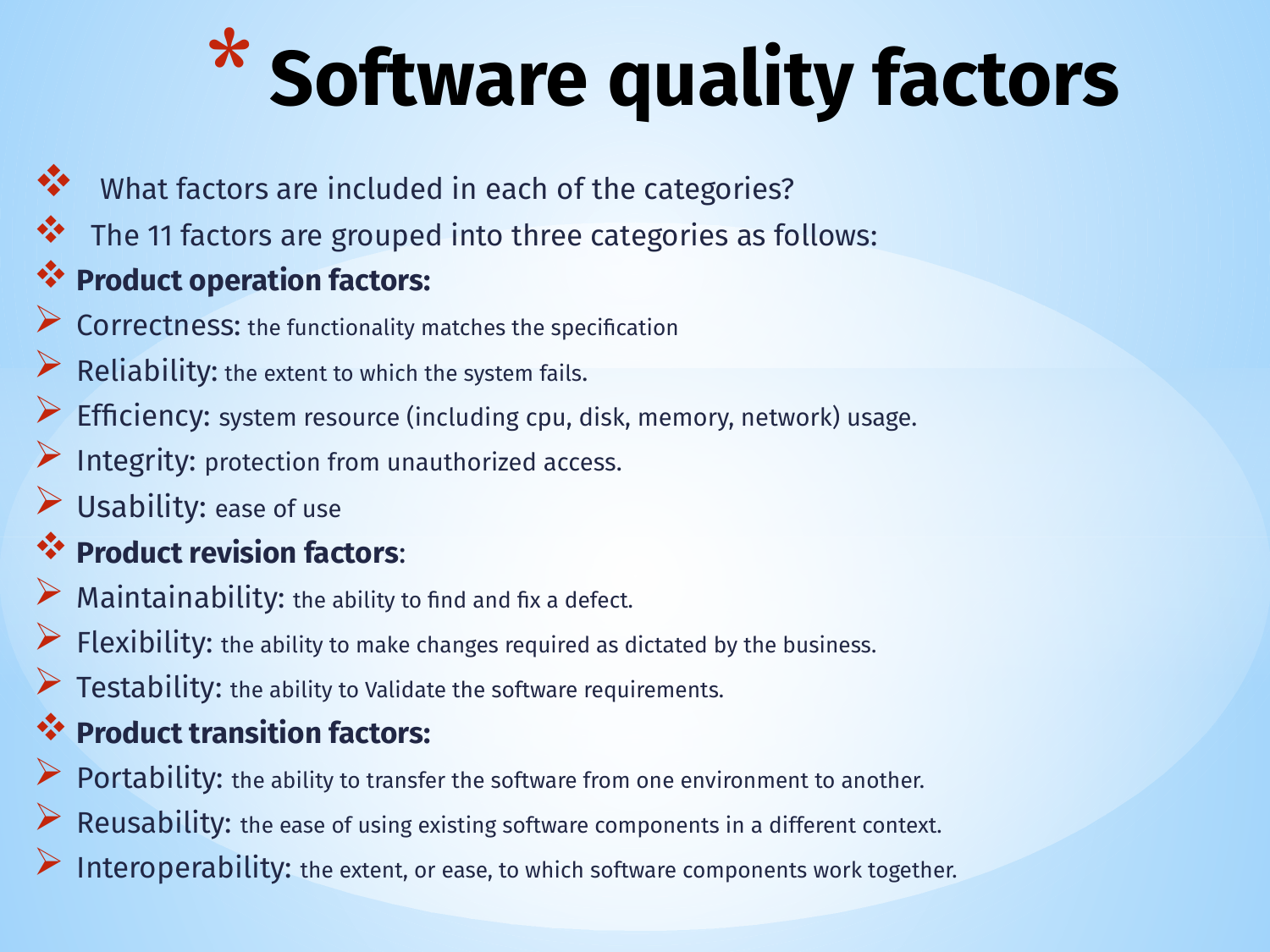

# Software quality factors
 What factors are included in each of the categories?
The 11 factors are grouped into three categories as follows:
Product operation factors:
Correctness: the functionality matches the specification
Reliability: the extent to which the system fails.
Efficiency: system resource (including cpu, disk, memory, network) usage.
Integrity: protection from unauthorized access.
Usability: ease of use
Product revision factors:
Maintainability: the ability to find and fix a defect.
Flexibility: the ability to make changes required as dictated by the business.
Testability: the ability to Validate the software requirements.
Product transition factors:
Portability: the ability to transfer the software from one environment to another.
Reusability: the ease of using existing software components in a different context.
Interoperability: the extent, or ease, to which software components work together.